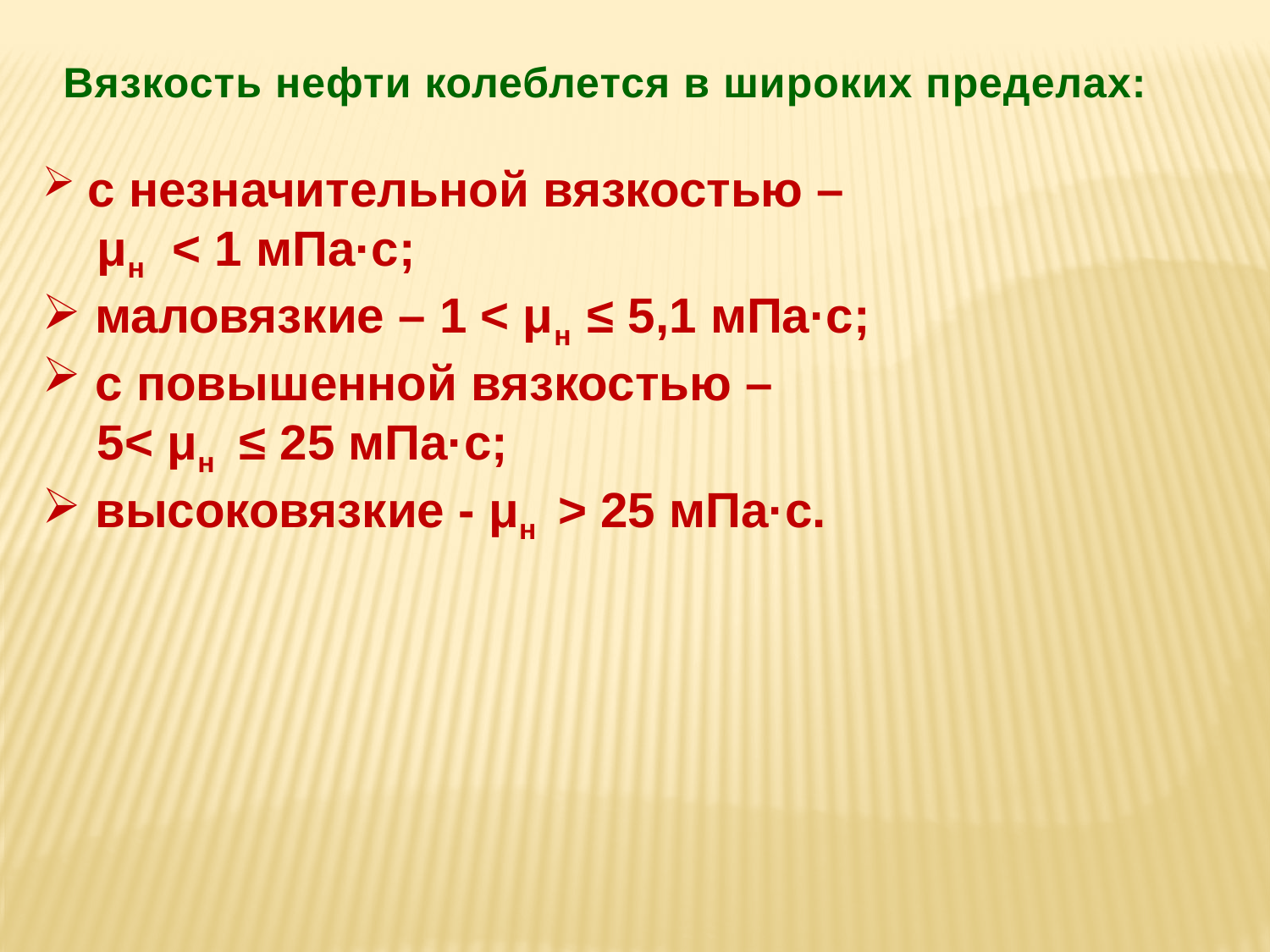

Вязкость нефти колеблется в широких пределах:

 с незначительной вязкостью –
    μн  < 1 мПа·с;
 маловязкие – 1 < μн  ≤ 5,1 мПа·с;
 с повышенной вязкостью –
    5< μн   ≤ 25 мПа·с;
 высоковязкие - μн  > 25 мПа·с.